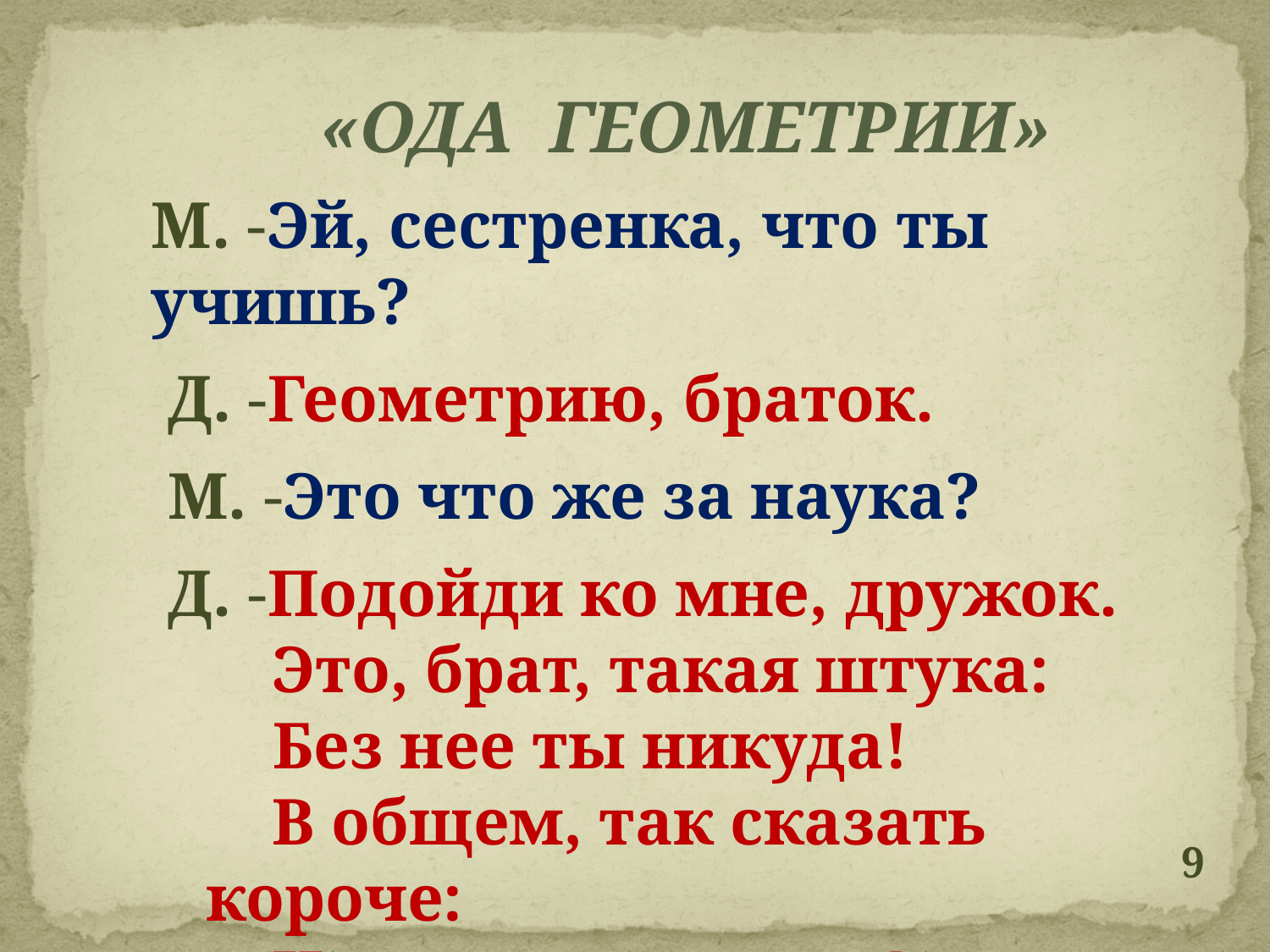

«ОДА  ГЕОМЕТРИИ»
М. -Эй, сестренка, что ты учишь?
 Д. -Геометрию, браток.
 М. -Это что же за наука?
 Д. -Подойди ко мне, дружок.
    Это, брат, такая штука:
    Без нее ты никуда!
    В общем, так сказать короче:
    Ни туда и ни сюда!
9